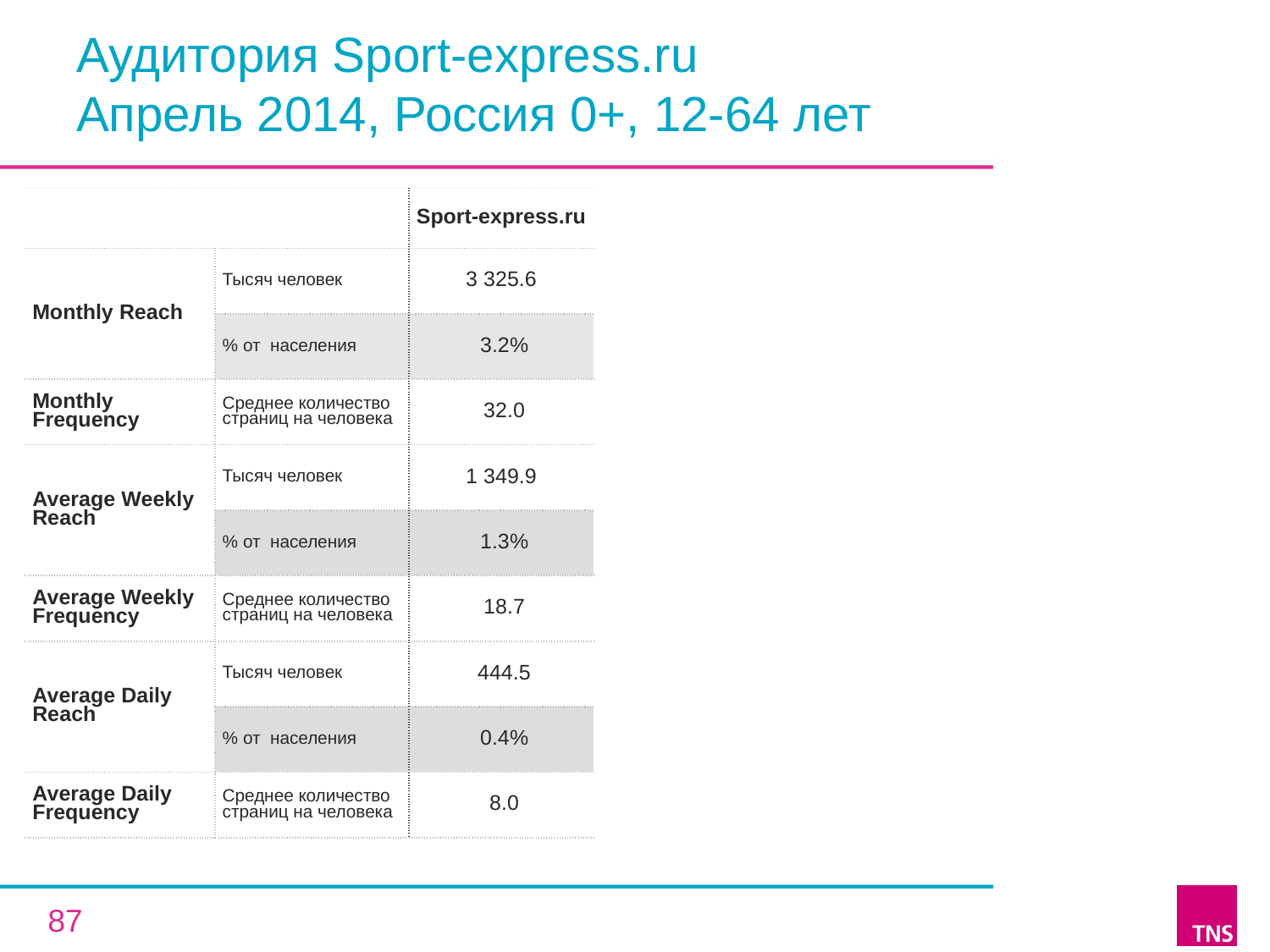

# Аудитория Sport-express.ru Апрель 2014, Россия 0+, 12-64 лет
|  |  | Sport-express.ru |
| --- | --- | --- |
| Monthly Reach | Тысяч человек | 3 325.6 |
|  | % от населения | 3.2% |
| Monthly Frequency | Среднее количество страниц на человека | 32.0 |
| Average Weekly Reach | Тысяч человек | 1 349.9 |
|  | % от населения | 1.3% |
| Average Weekly Frequency | Среднее количество страниц на человека | 18.7 |
| Average Daily Reach | Тысяч человек | 444.5 |
|  | % от населения | 0.4% |
| Average Daily Frequency | Среднее количество страниц на человека | 8.0 |

87